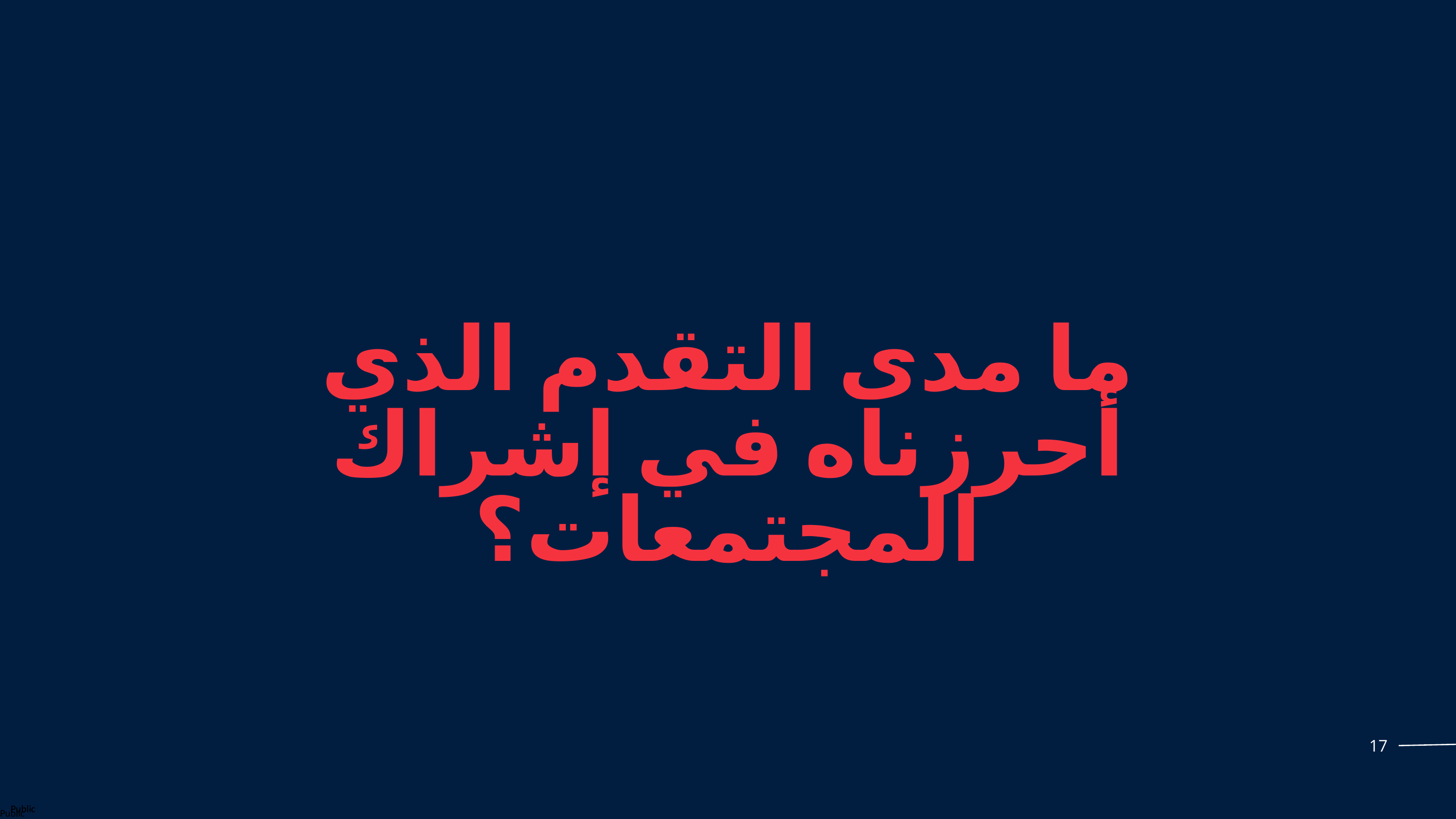

ما مدى التقدم الذي أحرزناه في إشراك المجتمعات؟